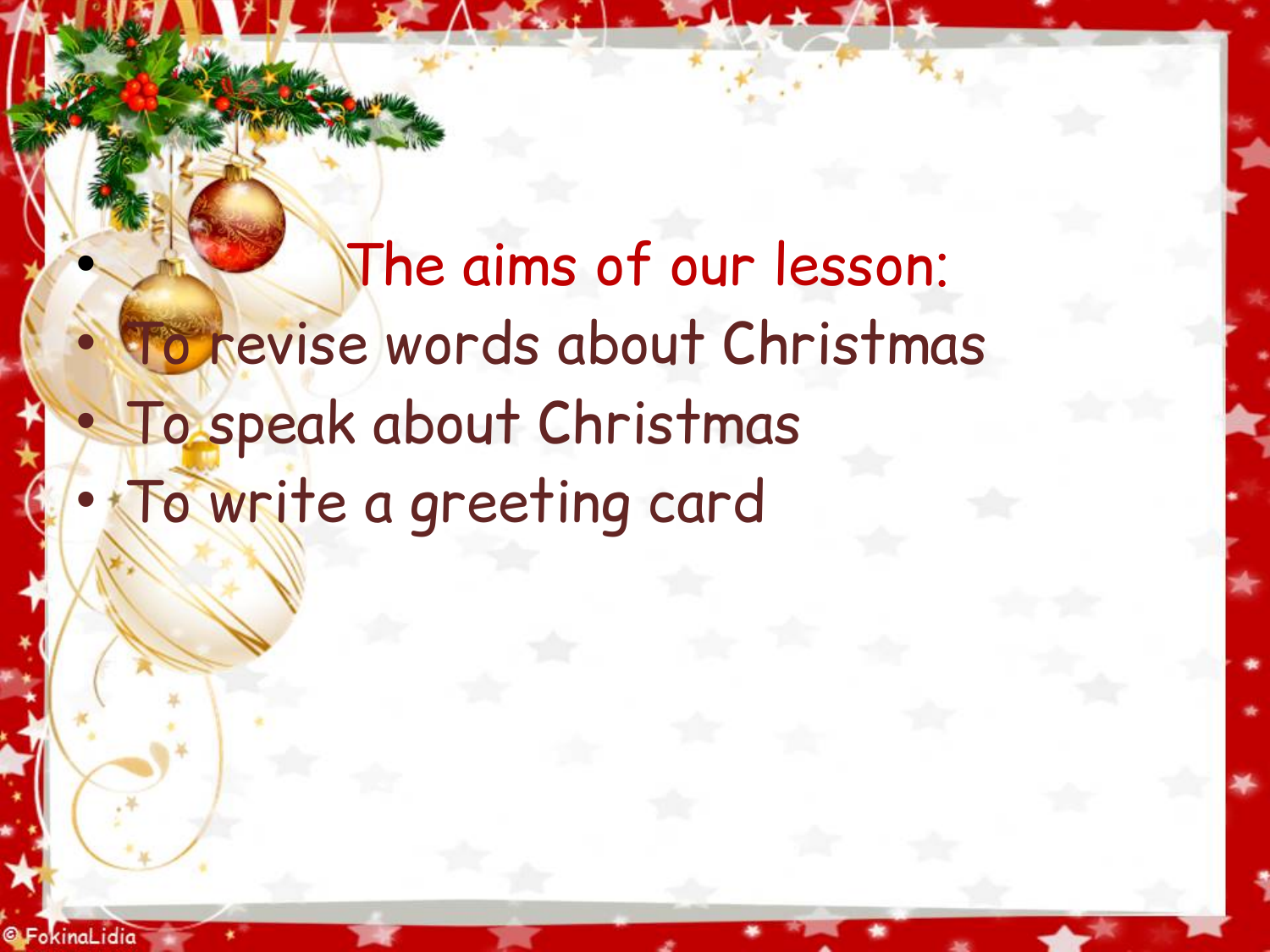

#
             The aims of our lesson:
To revise words about Christmas
To speak about Christmas
To write a greeting card